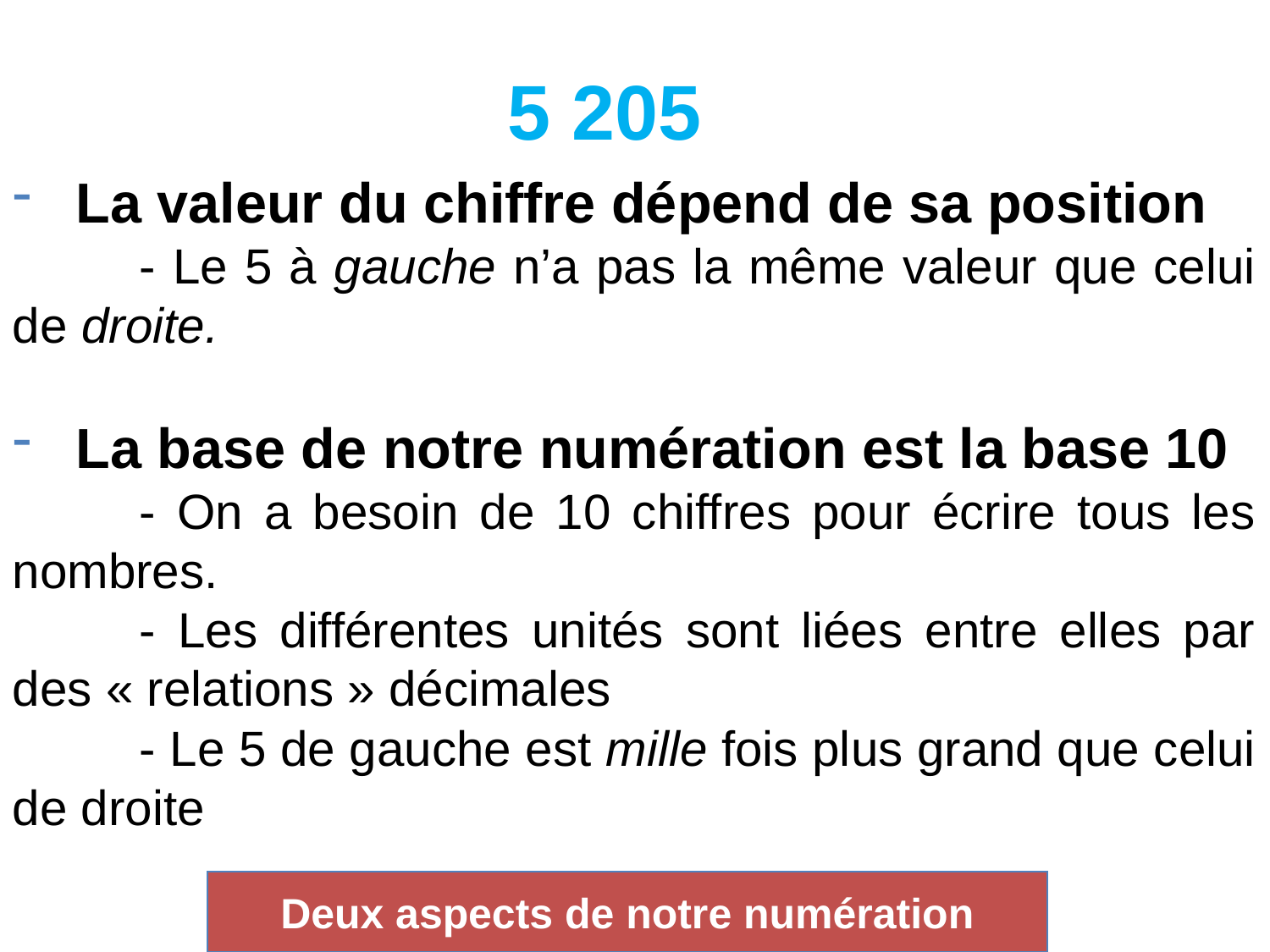

5 205
La valeur du chiffre dépend de sa position
	- Le 5 à gauche n’a pas la même valeur que celui de droite.

La base de notre numération est la base 10
	- On a besoin de 10 chiffres pour écrire tous les nombres.
	- Les différentes unités sont liées entre elles par des « relations » décimales
	- Le 5 de gauche est mille fois plus grand que celui de droite
Deux aspects de notre numération